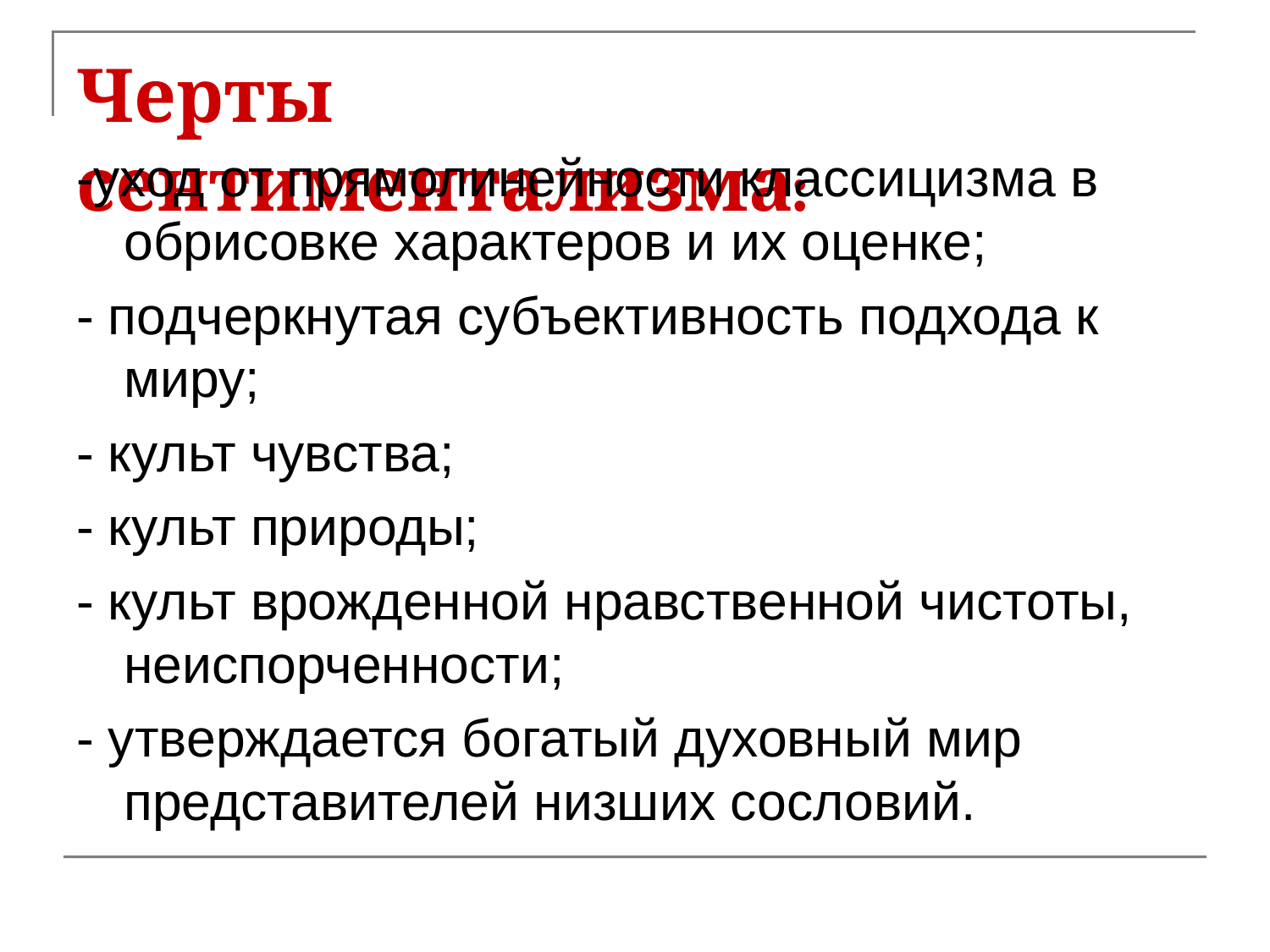

# Черты сентиментализма:
-уход от прямолинейности классицизма в обрисовке характеров и их оценке;
- подчеркнутая субъективность подхода к миру;
- культ чувства;
- культ природы;
- культ врожденной нравственной чистоты, неиспорченности;
- утверждается богатый духовный мир представителей низших сословий.